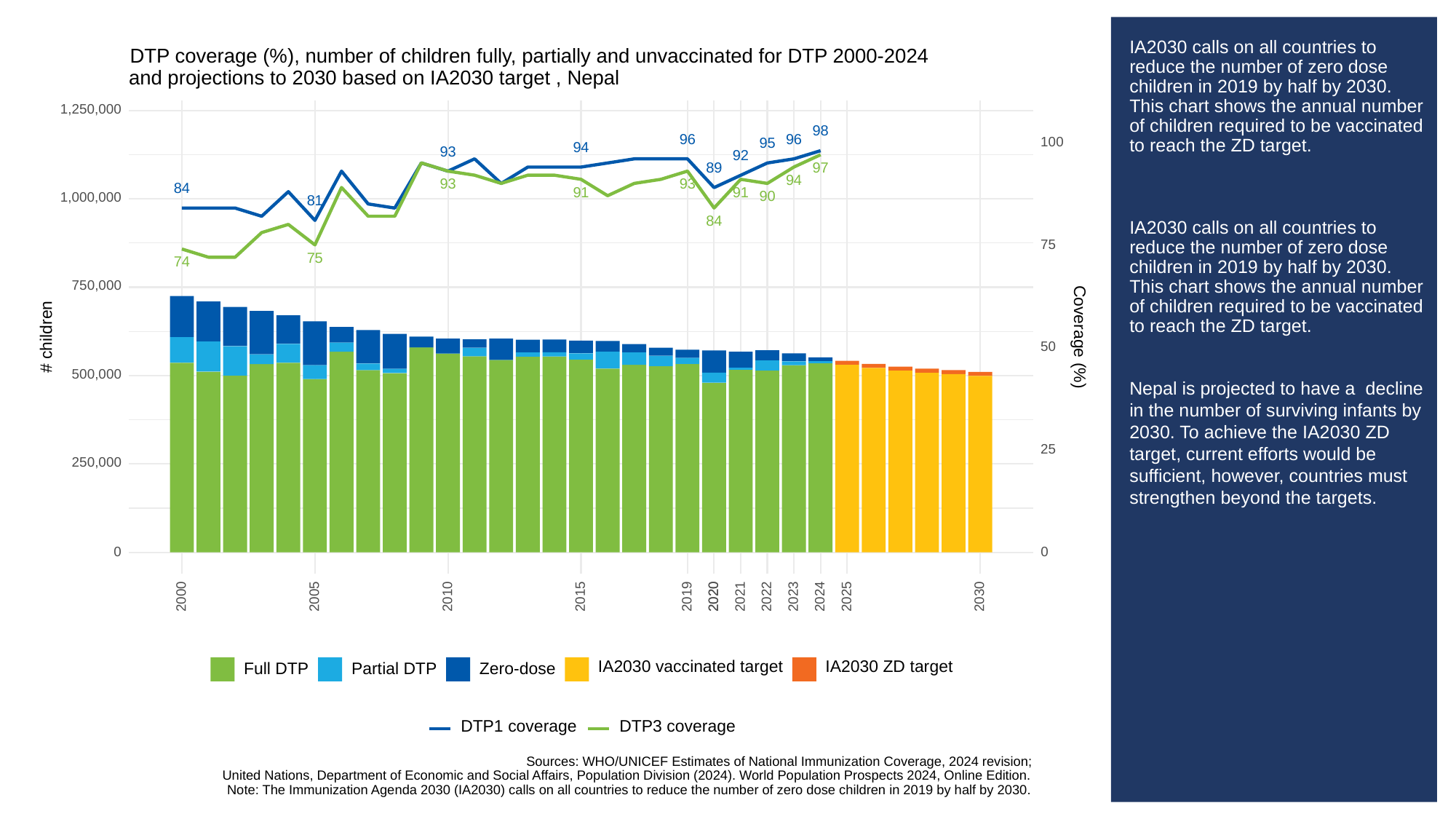

# IA2030 calls on all countries to reduce the number of zero dose children in 2019 by half by 2030. This chart shows the annual number of children required to be vaccinated to reach the ZD target.

IA2030 calls on all countries to reduce the number of zero dose children in 2019 by half by 2030. This chart shows the annual number of children required to be vaccinated to reach the ZD target.

Nepal is projected to have a  decline in the number of surviving infants by 2030. To achieve the IA2030 ZD target, current efforts would be sufficient, however, countries must strengthen beyond the targets.

DTP coverage (%), number of children fully, partially and unvaccinated for DTP 2000-2024
and projections to 2030 based on IA2030 target , Nepal

1,250,000

98
96
96
100
95
94
93

92

97
89
94
93
93
84
91
91
90
1,000,000
81

84
75

75
74
750,000

Coverage (%)

# children

50

500,000

25
250,000

0
0

2023
2030
2000
2005
2010
2015
2019
2020
2020
2021
2022
2024
2025

IA2030 vaccinated target
IA2030 ZD target
Full DTP
Partial DTP
Zero-dose
DTP1 coverage
DTP3 coverage

Sources: WHO/UNICEF Estimates of National Immunization Coverage, 2024 revision;
United Nations, Department of Economic and Social Affairs, Population Division (2024). World Population Prospects 2024, Online Edition.
Note: The Immunization Agenda 2030 (IA2030) calls on all countries to reduce the number of zero dose children in 2019 by half by 2030.